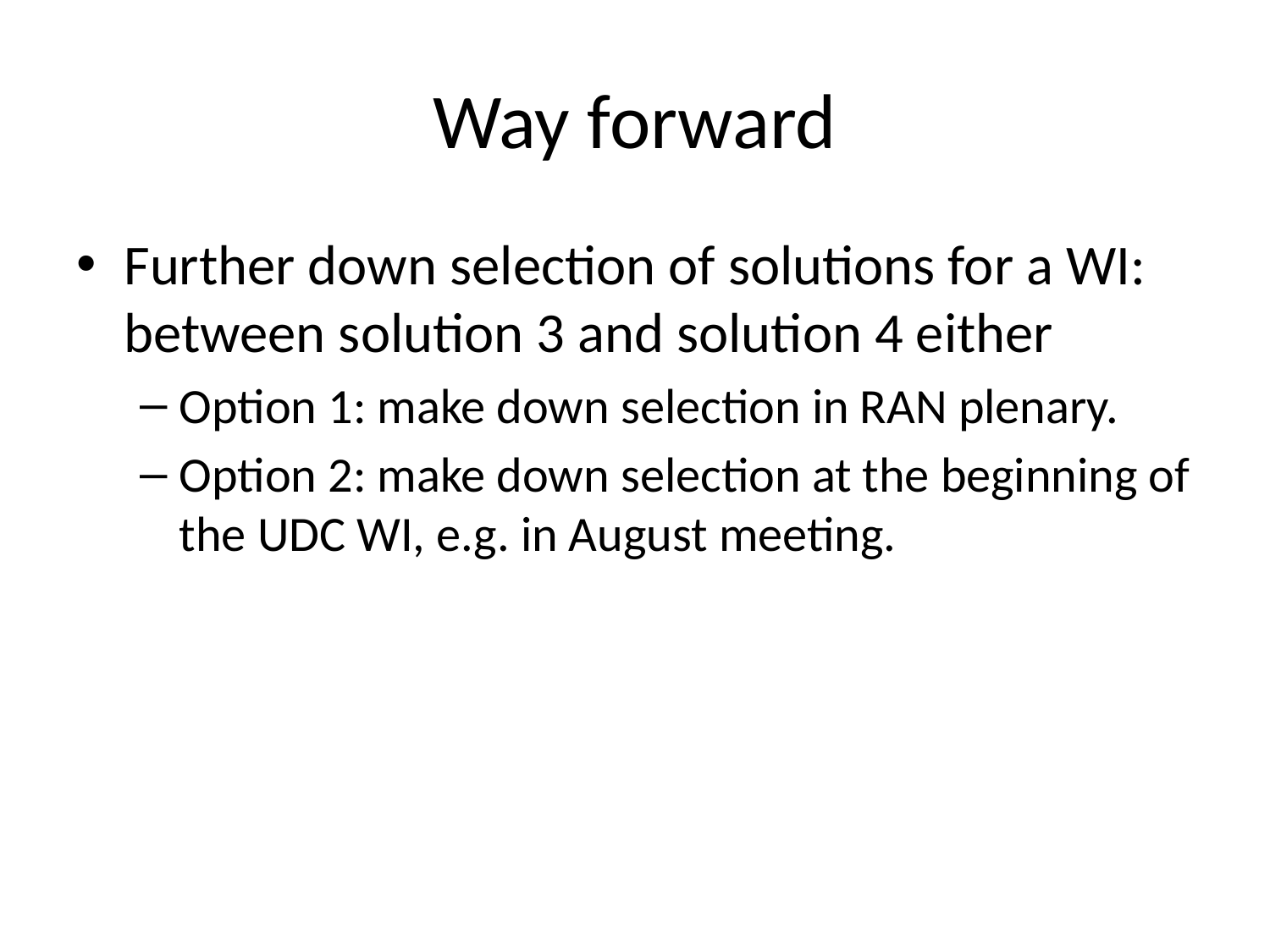

# Way forward
Further down selection of solutions for a WI: between solution 3 and solution 4 either
Option 1: make down selection in RAN plenary.
Option 2: make down selection at the beginning of the UDC WI, e.g. in August meeting.